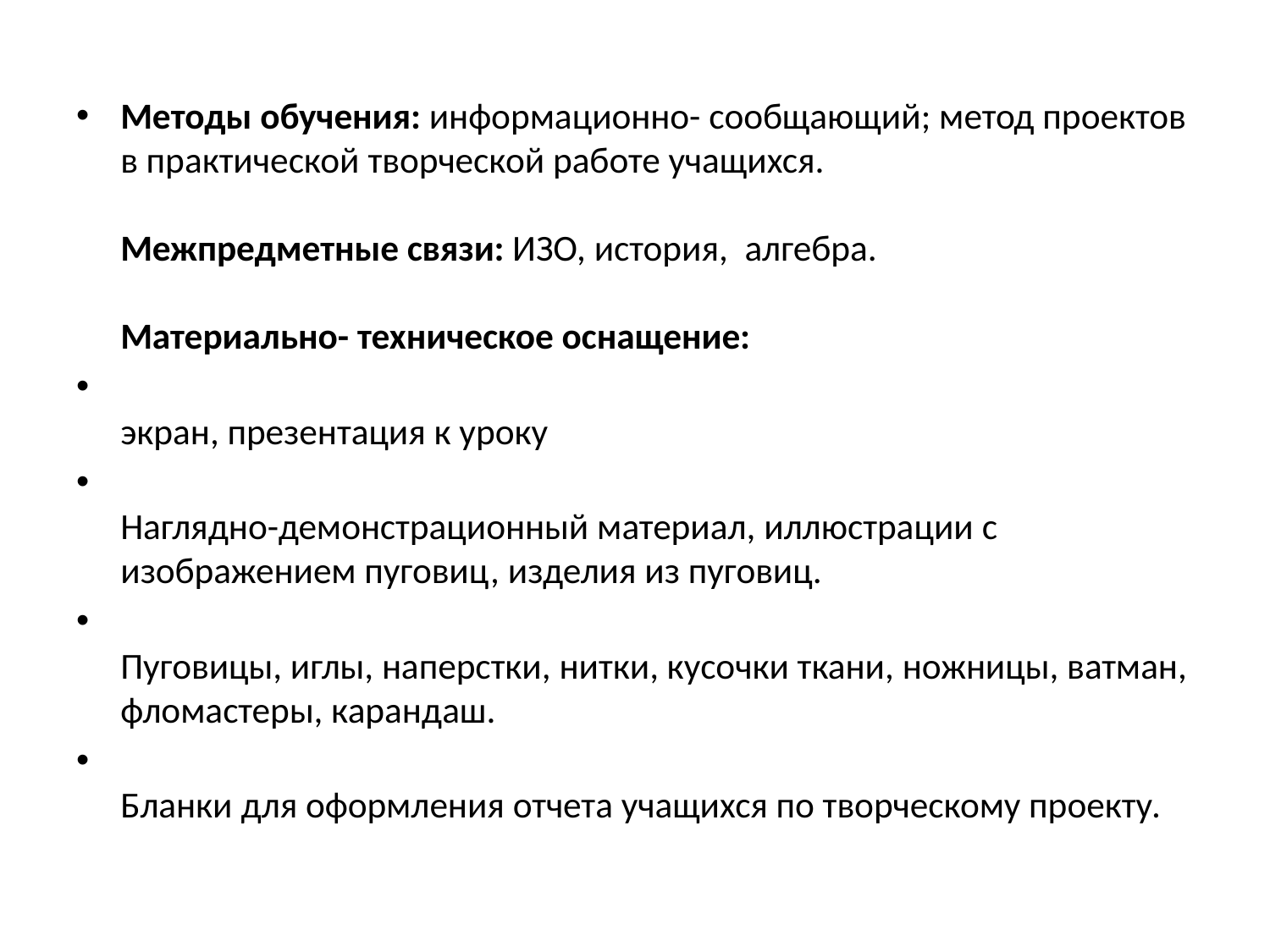

Методы обучения: информационно- сообщающий; метод проектов в практической творческой работе учащихся. 
Межпредметные связи: ИЗО, история,  алгебра.
Материально- техническое оснащение:
экран, презентация к уроку
Наглядно-демонстрационный материал, иллюстрации с изображением пуговиц, изделия из пуговиц.
Пуговицы, иглы, наперстки, нитки, кусочки ткани, ножницы, ватман, фломастеры, карандаш.
Бланки для оформления отчета учащихся по творческому проекту.